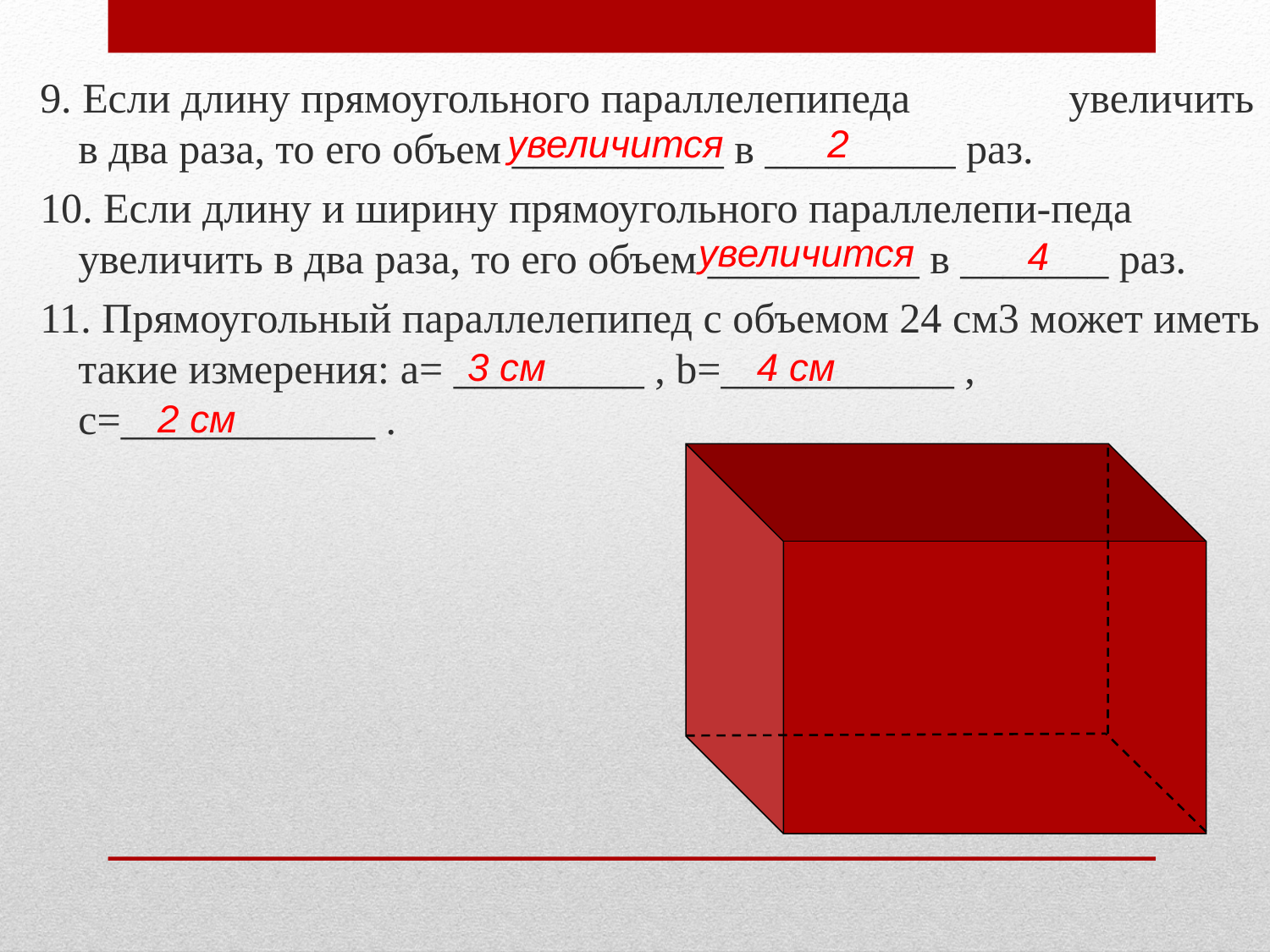

9. Если длину прямоугольного параллелепипеда               увеличить в два раза, то его объем __________ в _________ раз.
10. Если длину и ширину прямоугольного параллелепи-педа увеличить в два раза, то его объем __________ в _______ раз.
11. Прямоугольный параллелепипед с объемом 24 см3 может иметь такие измерения: a= _________ , b=___________ , c=____________ .

увеличится
2
увеличится
4
3 см
4 см

2 см